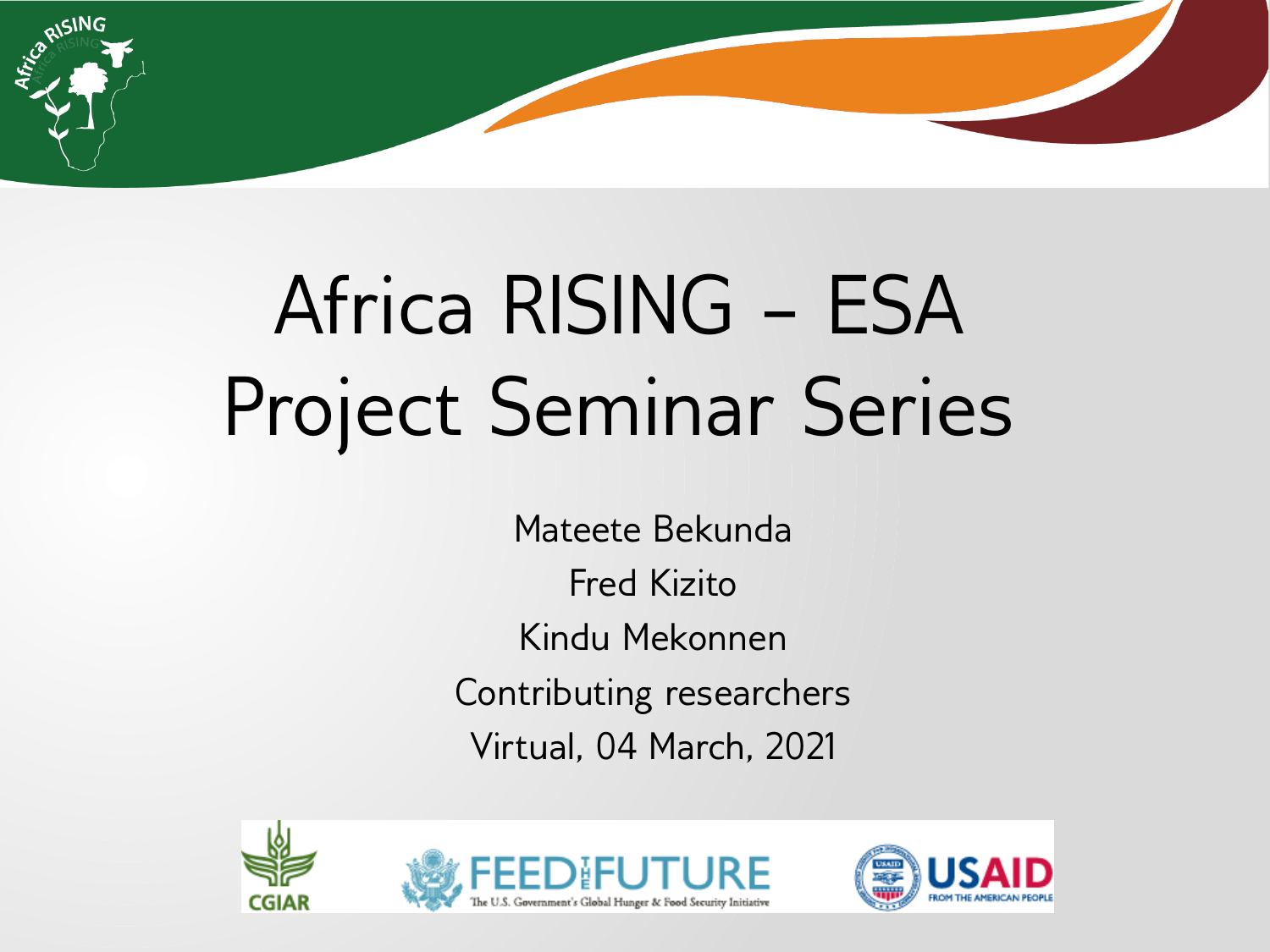

Africa RISING – ESA Project Seminar Series
Mateete Bekunda
Fred Kizito
Kindu Mekonnen
Contributing researchers
Virtual, 04 March, 2021